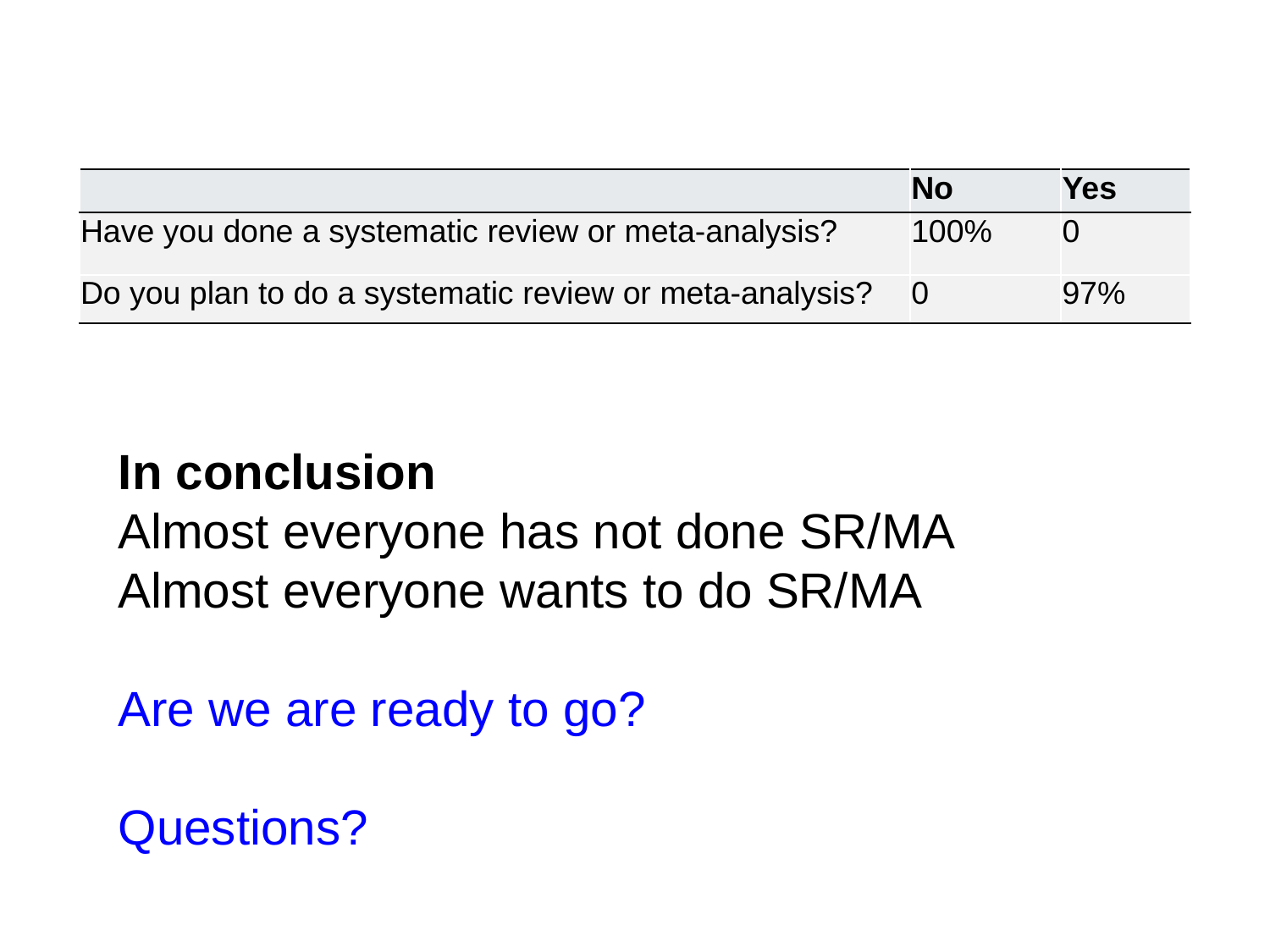

|  | No | Yes |
| --- | --- | --- |
| Have you done a systematic review or meta-analysis? | 100% | 0 |
| Do you plan to do a systematic review or meta-analysis? | 0 | 97% |
In conclusion
Almost everyone has not done SR/MA
Almost everyone wants to do SR/MA

Are we are ready to go?

Questions?